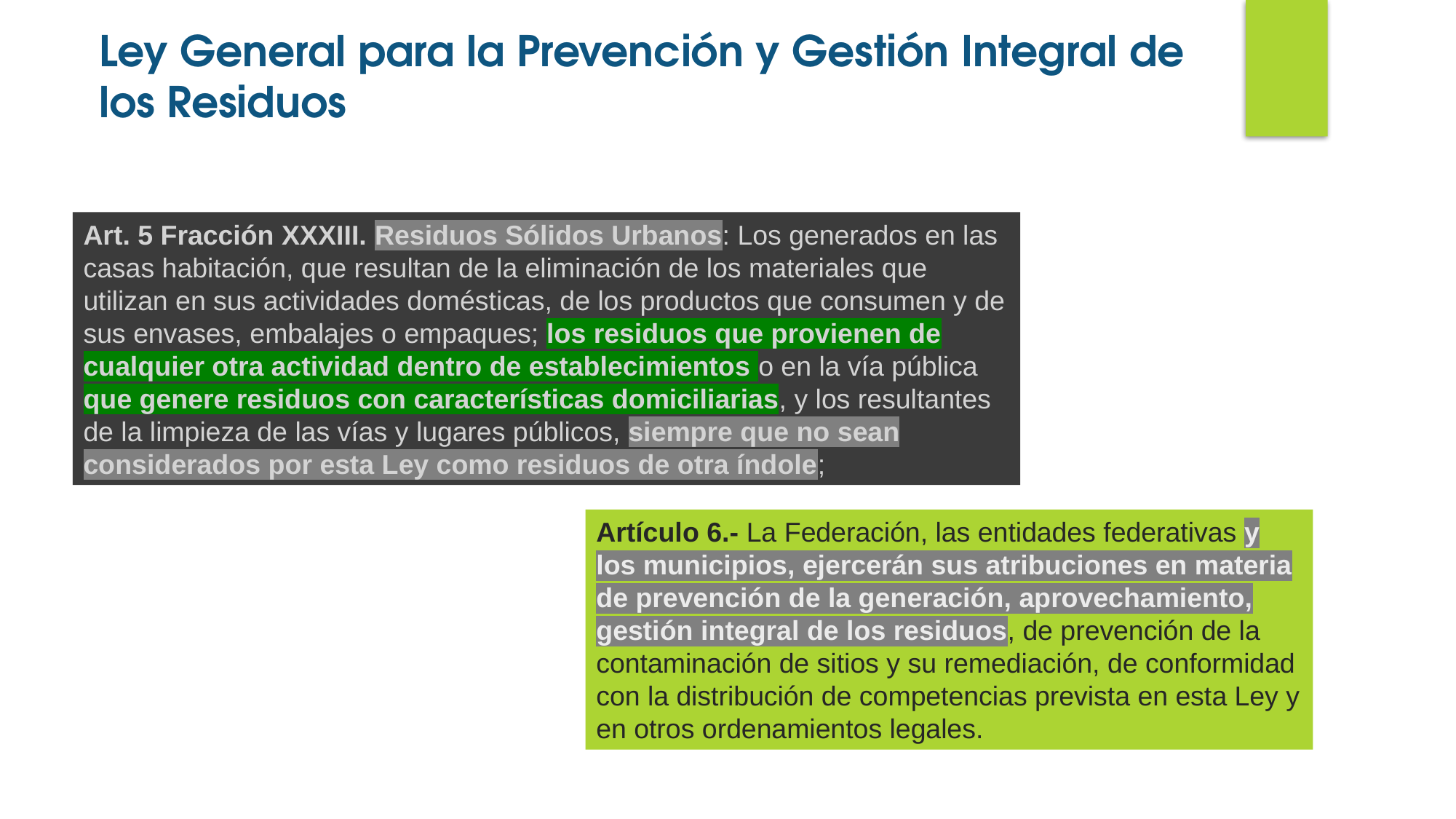

Ley General para la Prevención y Gestión Integral de los Residuos
Art. 5 Fracción XXXIII. Residuos Sólidos Urbanos: Los generados en las casas habitación, que resultan de la eliminación de los materiales que utilizan en sus actividades domésticas, de los productos que consumen y de sus envases, embalajes o empaques; los residuos que provienen de cualquier otra actividad dentro de establecimientos o en la vía pública que genere residuos con características domiciliarias, y los resultantes de la limpieza de las vías y lugares públicos, siempre que no sean considerados por esta Ley como residuos de otra índole;
Artículo 6.- La Federación, las entidades federativas y los municipios, ejercerán sus atribuciones en materia de prevención de la generación, aprovechamiento, gestión integral de los residuos, de prevención de la contaminación de sitios y su remediación, de conformidad con la distribución de competencias prevista en esta Ley y en otros ordenamientos legales.